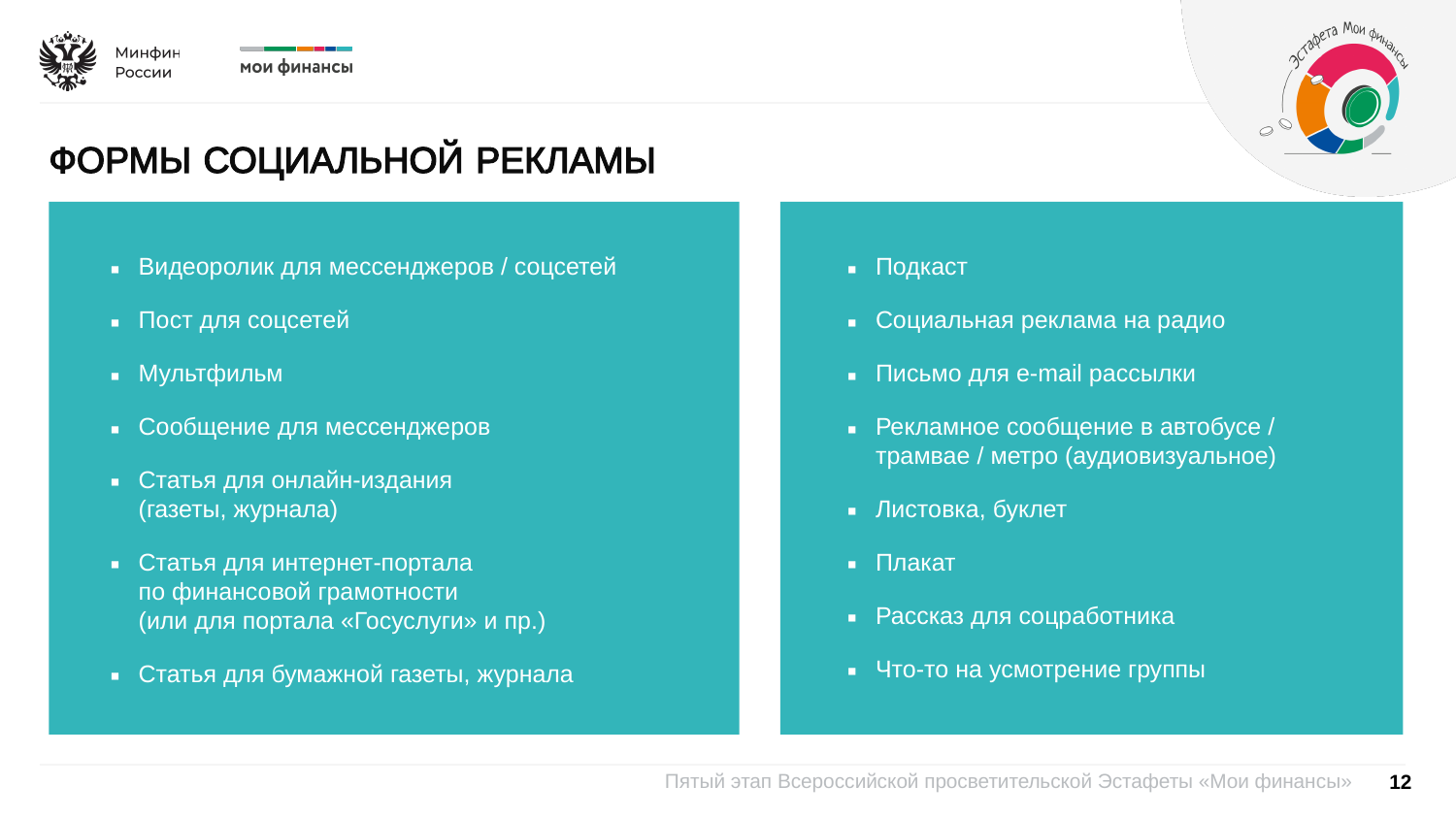

ФОРМЫ СОЦИАЛЬНОЙ РЕКЛАМЫ

Видеоролик для мессенджеров / соцсетей
Пост для соцсетей
Мультфильм
Сообщение для мессенджеров
Статья для онлайн-издания
(газеты, журнала)
Статья для интернет-портала
по финансовой грамотности
(или для портала «Госуслуги» и пр.)
Статья для бумажной газеты, журнала
Подкаст
Социальная реклама на радио
Письмо для e-mail рассылки
Рекламное сообщение в автобусе /
трамвае / метро (аудиовизуальное)
Листовка, буклет
Плакат
Рассказ для соцработника
Что-то на усмотрение группы

12